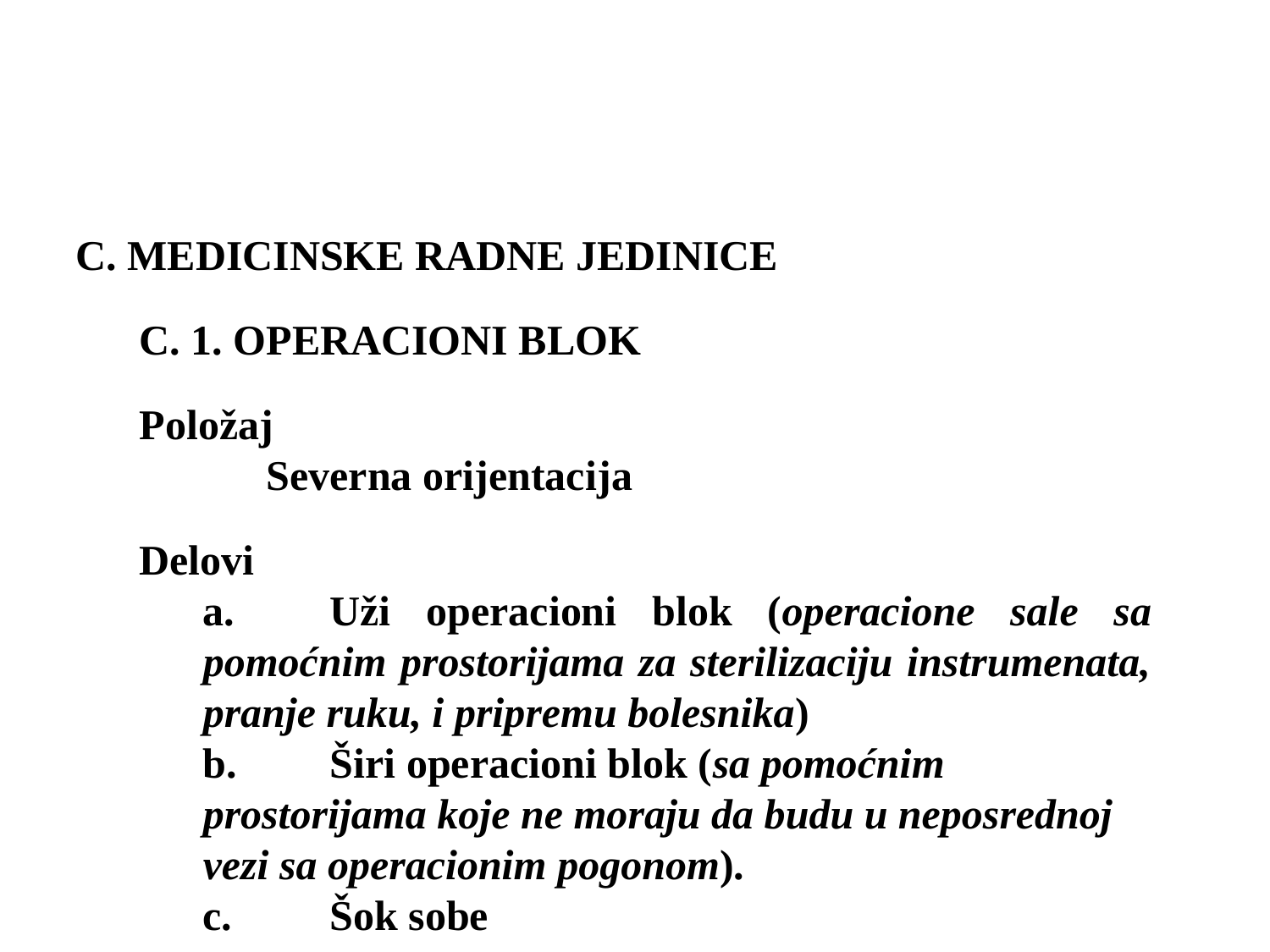

C. MEDICINSKE RADNE JEDINICE

C. 1. OPERACIONI BLOK

Položaj
	Severna orijentacija

Delovi
a.	Uži operacioni blok (operacione sale sa pomoćnim prostorijama za sterilizaciju instrumenata, pranje ruku, i pripremu bolesnika)
b.	Širi operacioni blok (sa pomoćnim prostorijama koje ne moraju da budu u neposrednoj vezi sa operacionim pogonom).
c.	Šok sobe